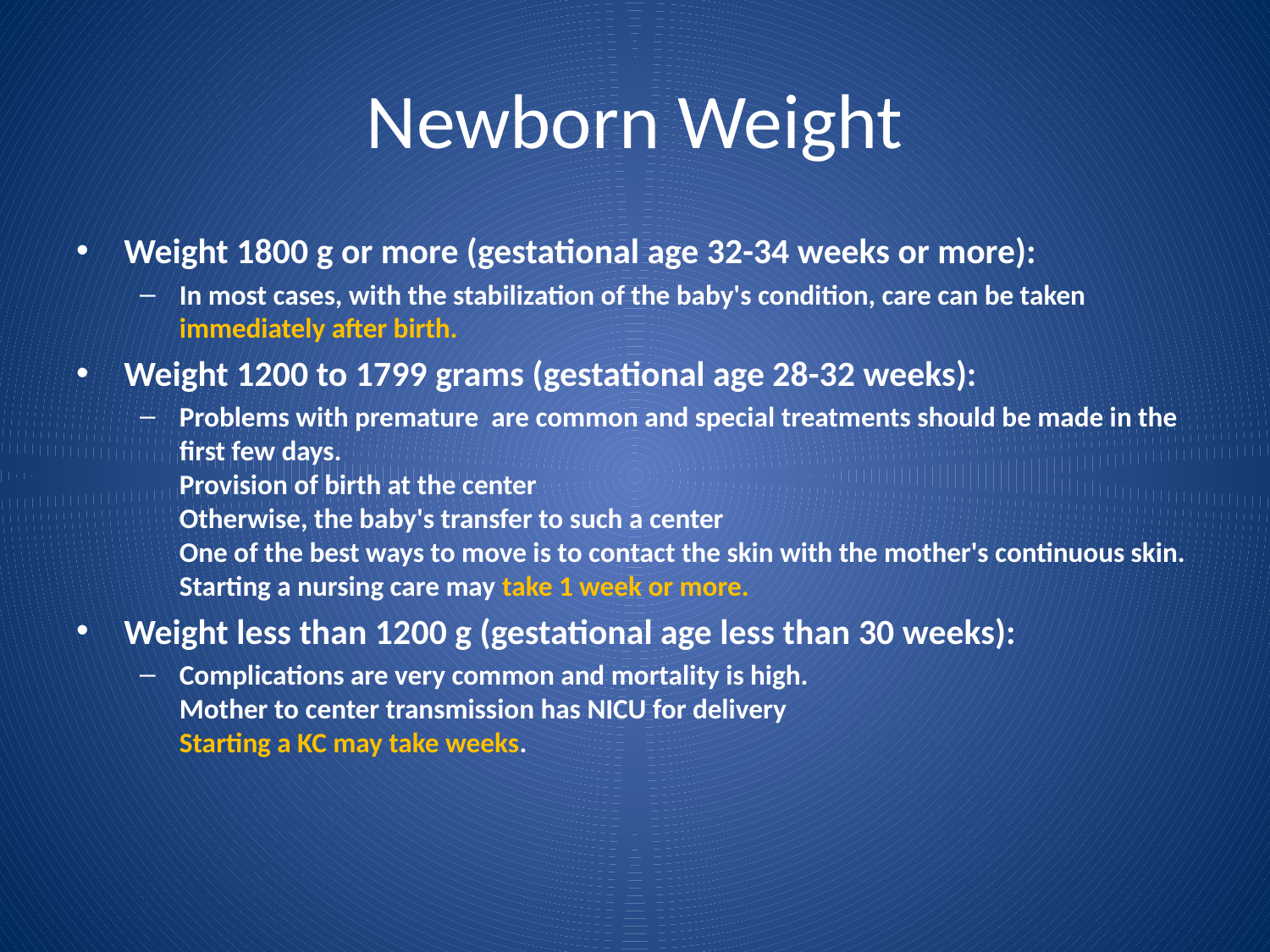

# Newborn Weight
Weight 1800 g or more (gestational age 32-34 weeks or more):
In most cases, with the stabilization of the baby's condition, care can be taken immediately after birth.
Weight 1200 to 1799 grams (gestational age 28-32 weeks):
Problems with premature  are common and special treatments should be made in the first few days.
Provision of birth at the center
Otherwise, the baby's transfer to such a center
One of the best ways to move is to contact the skin with the mother's continuous skin.
Starting a nursing care may take 1 week or more.
Weight less than 1200 g (gestational age less than 30 weeks):
Complications are very common and mortality is high.
Mother to center transmission has NICU for delivery
Starting a KC may take weeks.